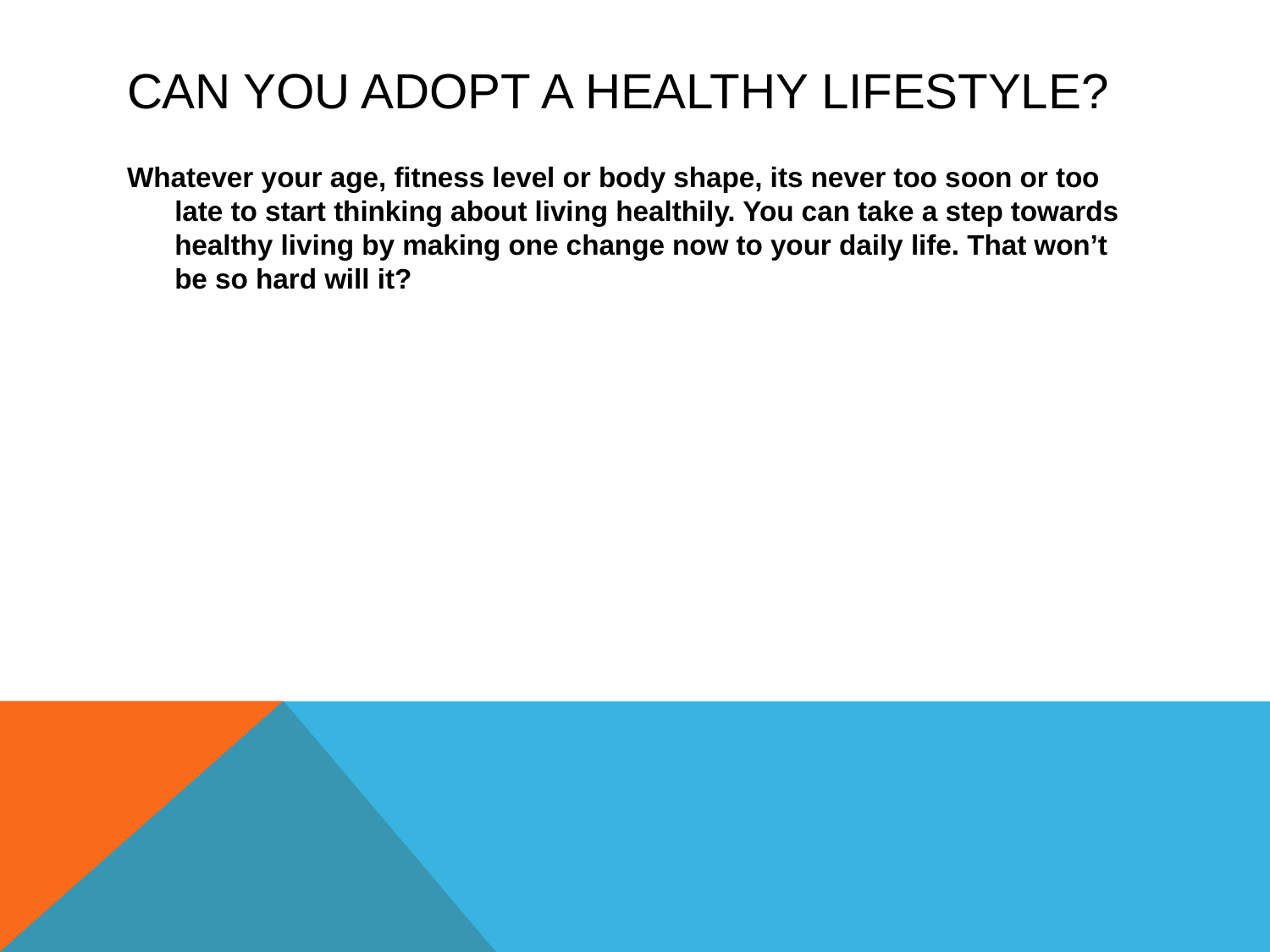

# Can You Adopt A Healthy Lifestyle?
Whatever your age, fitness level or body shape, its never too soon or too late to start thinking about living healthily. You can take a step towards healthy living by making one change now to your daily life. That won’t be so hard will it?